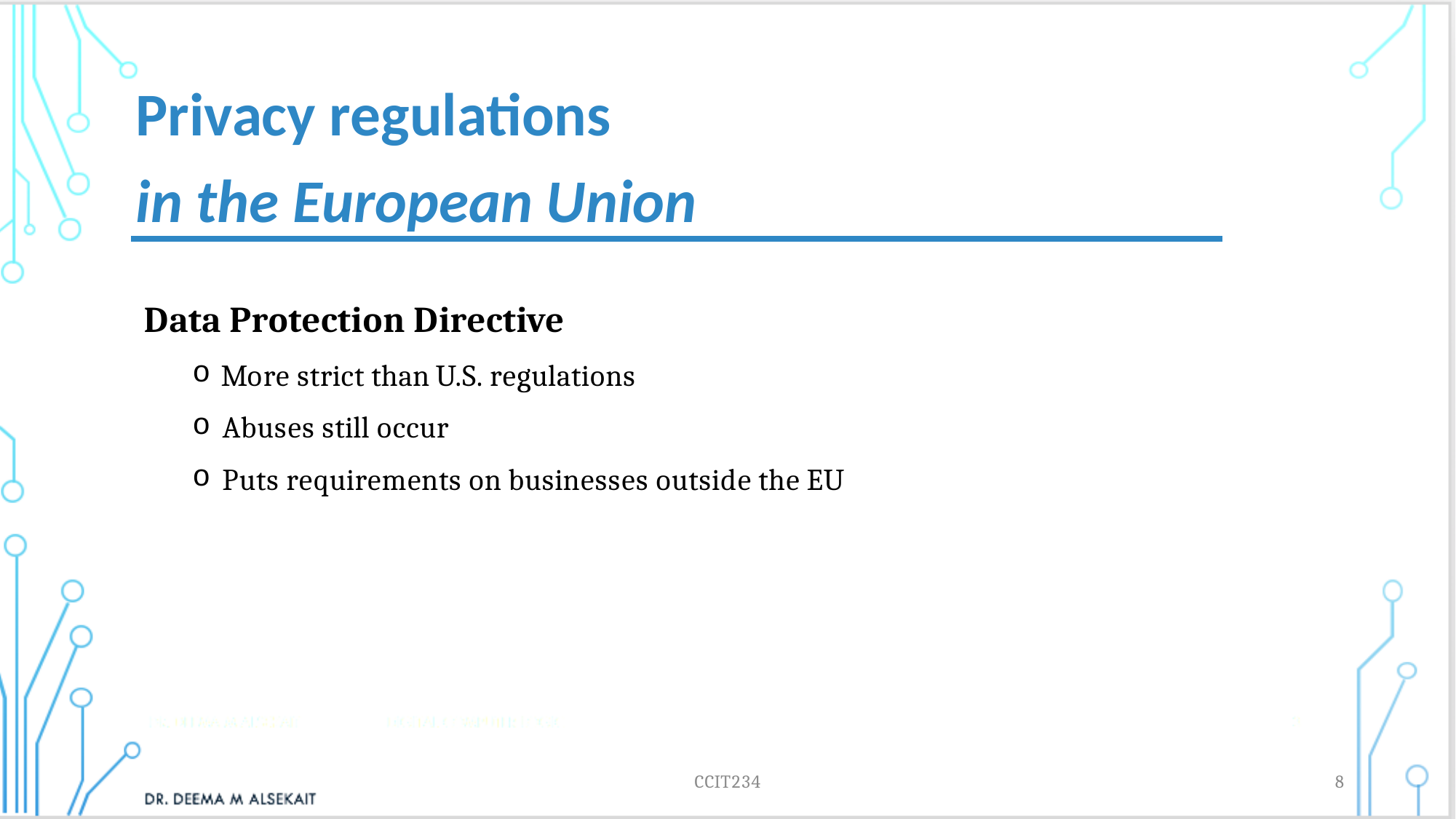

Privacy regulations
in the European Union
Data Protection Directive
More strict than U.S. regulations
Abuses still occur
Puts requirements on businesses outside the EU

CCIT234
8